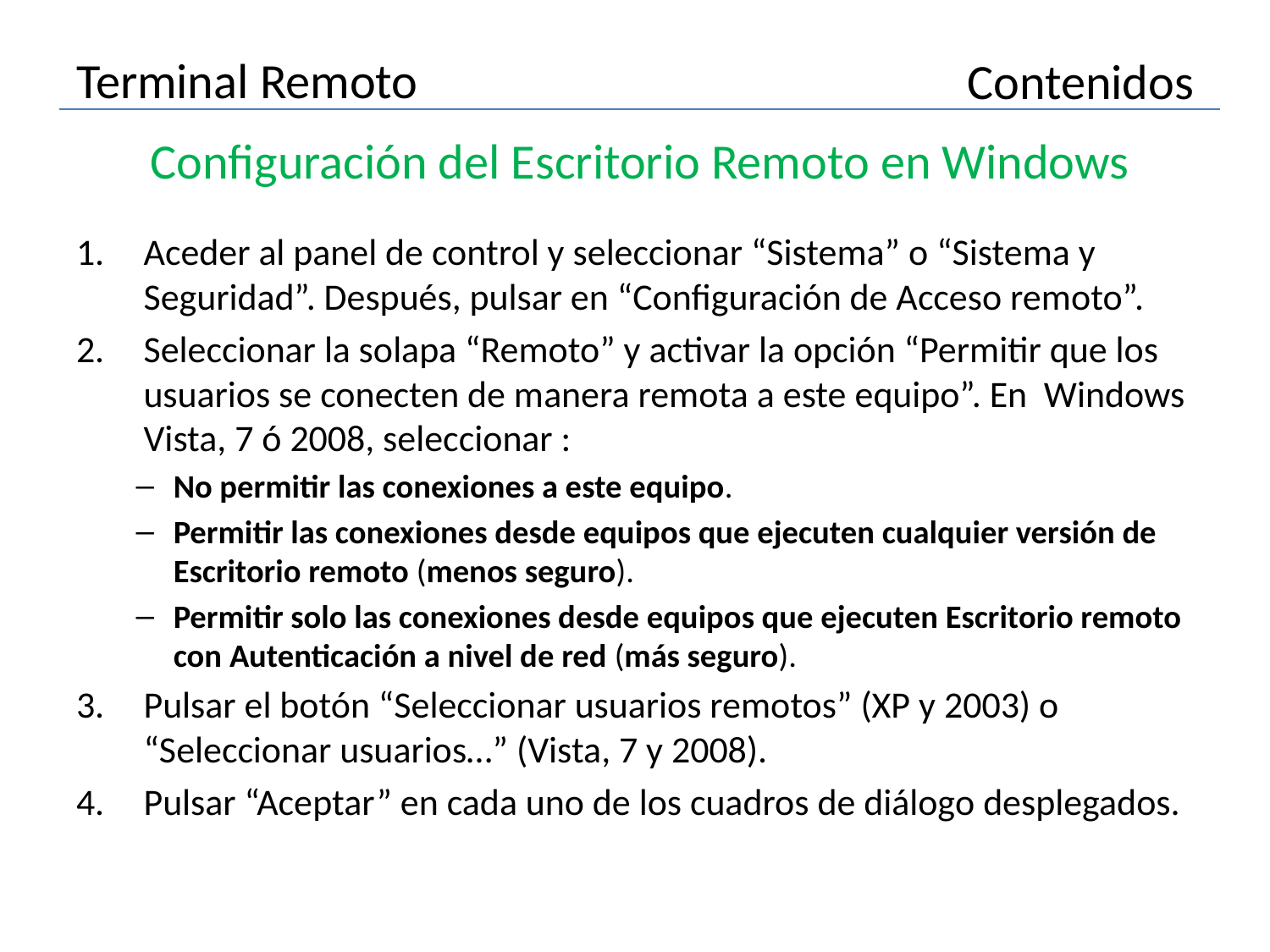

# Terminal Remoto
Contenidos
Configuración del Escritorio Remoto en Windows
Aceder al panel de control y seleccionar “Sistema” o “Sistema y Seguridad”. Después, pulsar en “Configuración de Acceso remoto”.
Seleccionar la solapa “Remoto” y activar la opción “Permitir que los usuarios se conecten de manera remota a este equipo”. En  Windows Vista, 7 ó 2008, seleccionar :
No permitir las conexiones a este equipo.
Permitir las conexiones desde equipos que ejecuten cualquier versión de Escritorio remoto (menos seguro).
Permitir solo las conexiones desde equipos que ejecuten Escritorio remoto con Autenticación a nivel de red (más seguro).
Pulsar el botón “Seleccionar usuarios remotos” (XP y 2003) o “Seleccionar usuarios…” (Vista, 7 y 2008).
Pulsar “Aceptar” en cada uno de los cuadros de diálogo desplegados.